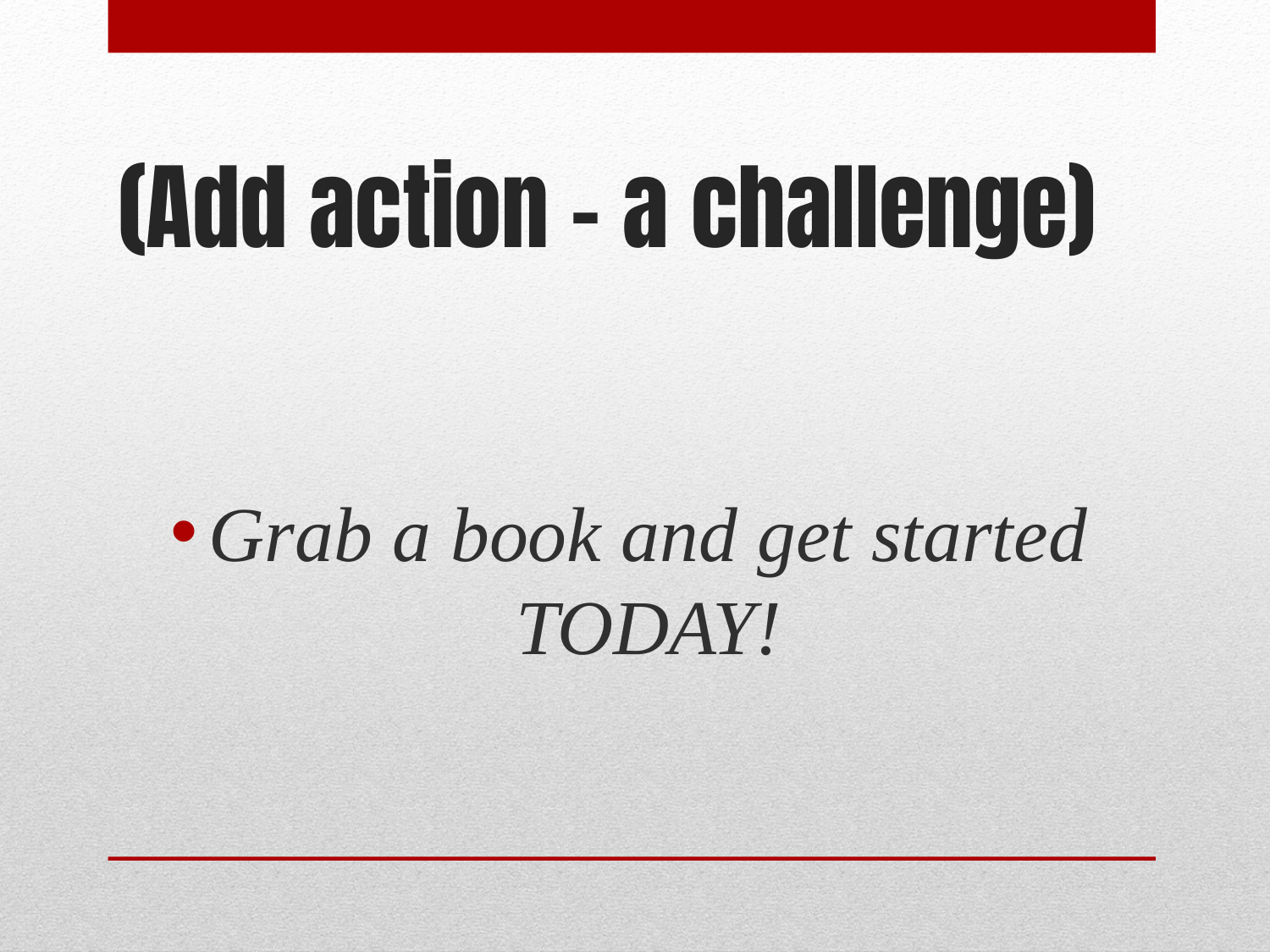

# (Add action – a challenge)
Grab a book and get started TODAY!